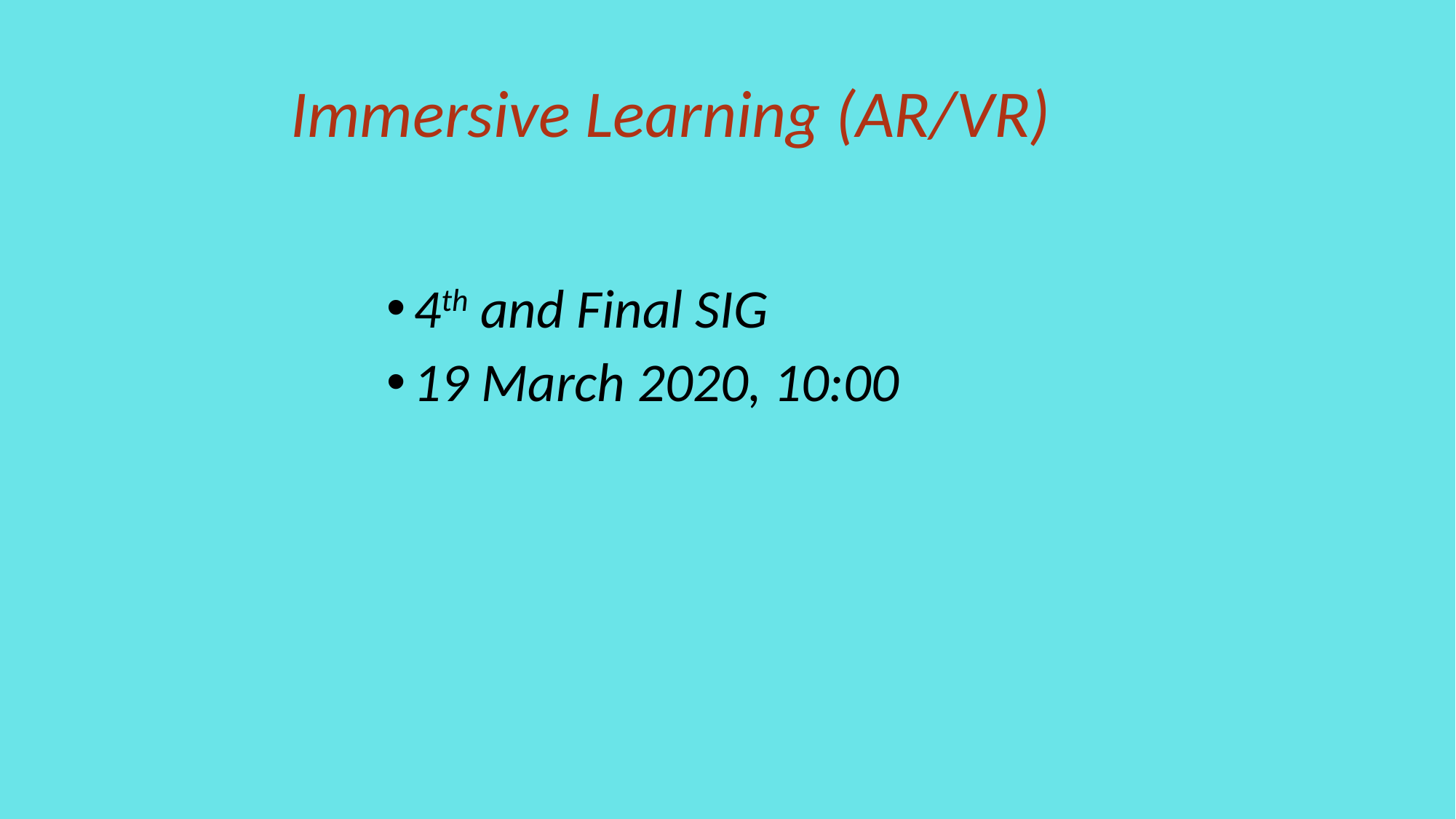

# Immersive Learning (AR/VR)
4th and Final SIG
19 March 2020, 10:00